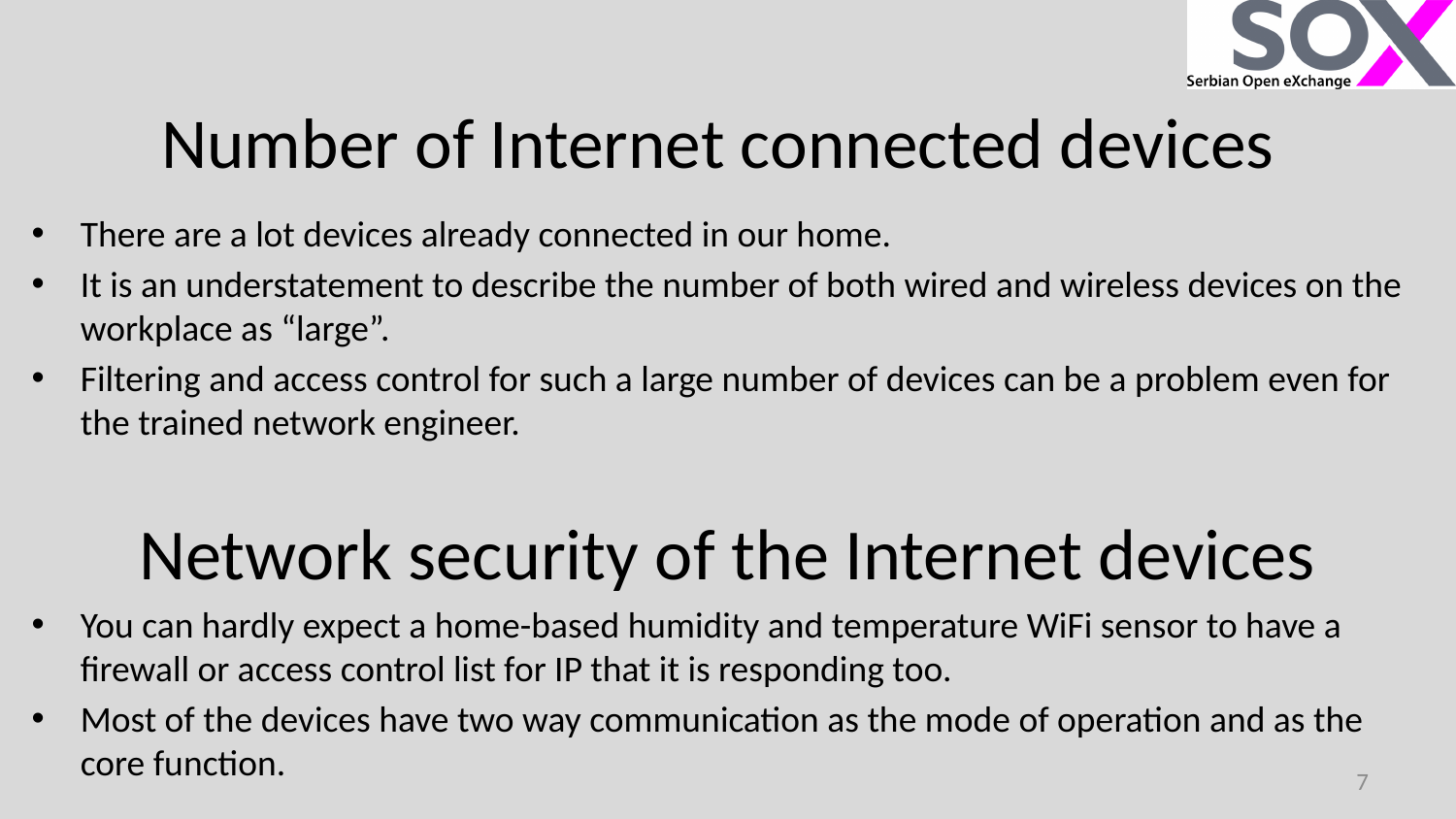

# Number of Internet connected devices
There are a lot devices already connected in our home.
It is an understatement to describe the number of both wired and wireless devices on the workplace as “large”.
Filtering and access control for such a large number of devices can be a problem even for the trained network engineer.

Network security of the Internet devices
You can hardly expect a home-based humidity and temperature WiFi sensor to have a firewall or access control list for IP that it is responding too.
Most of the devices have two way communication as the mode of operation and as the core function.

7